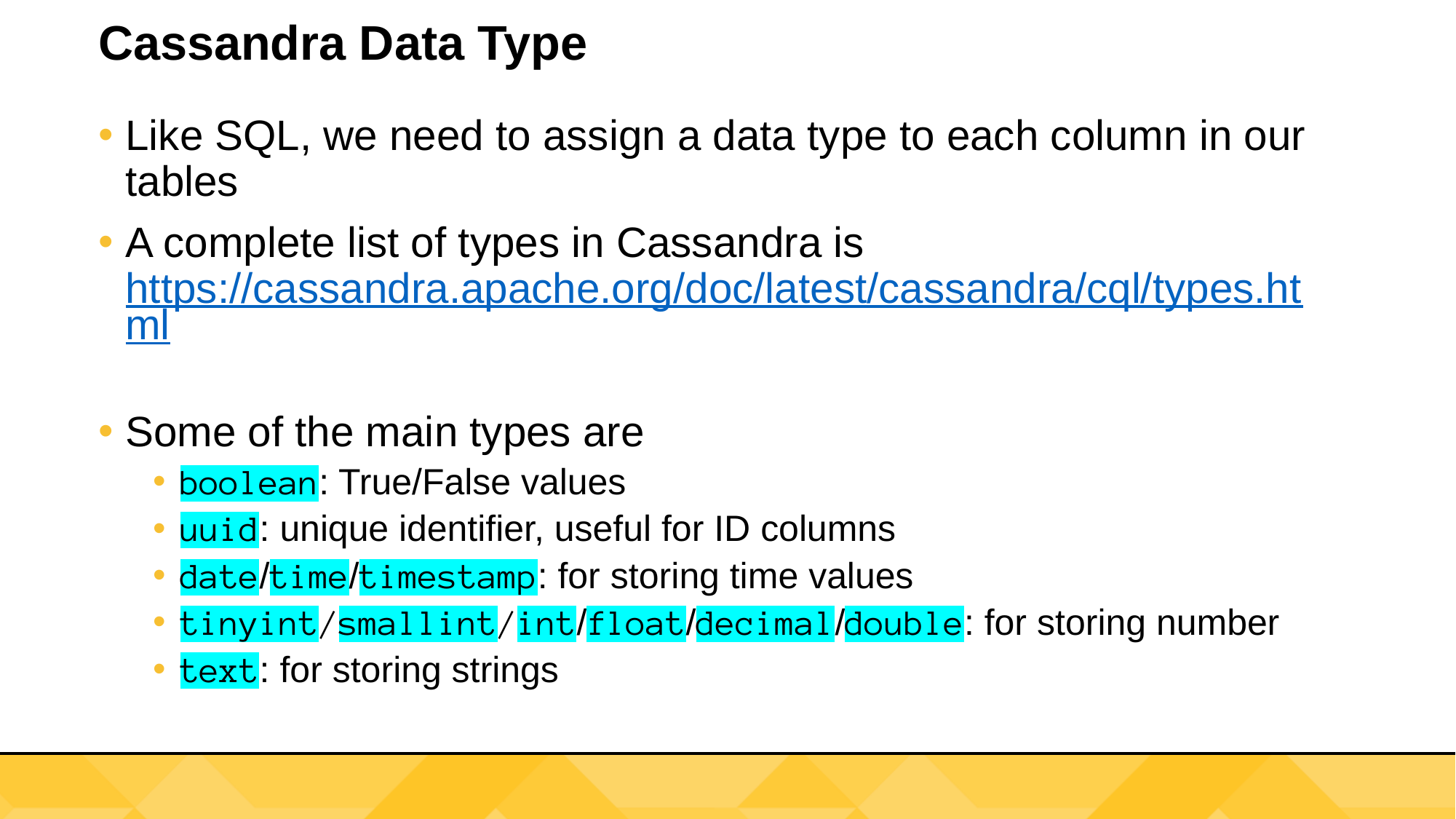

# Cassandra Data Type
Like SQL, we need to assign a data type to each column in our tables
A complete list of types in Cassandra is https://cassandra.apache.org/doc/latest/cassandra/cql/types.html
Some of the main types are
boolean: True/False values
uuid: unique identifier, useful for ID columns
date/time/timestamp: for storing time values
tinyint/smallint/int/float/decimal/double: for storing number
text: for storing strings